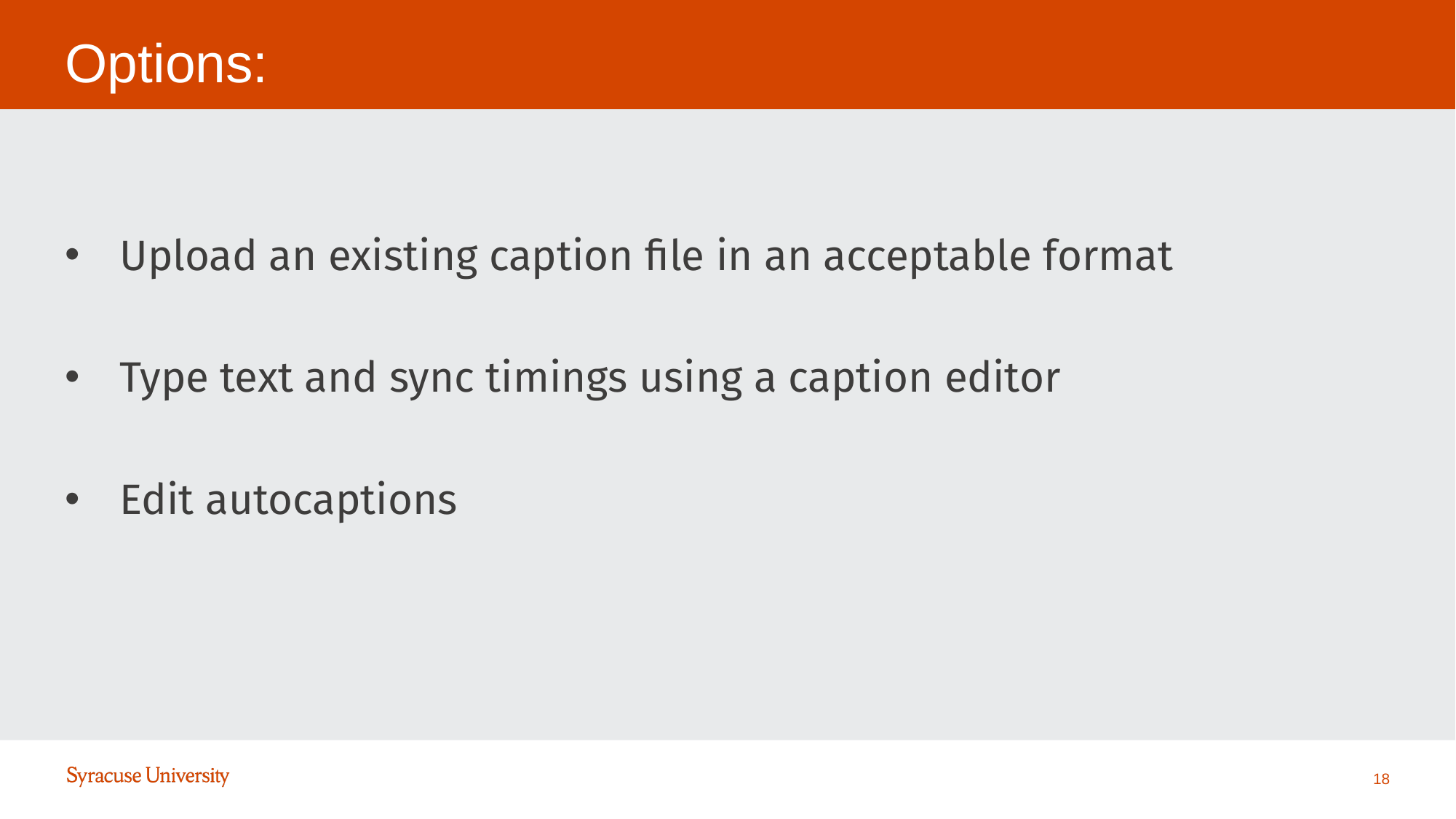

# Options:

Upload an existing caption file in an acceptable format

Type text and sync timings using a caption editor

Edit autocaptions
18